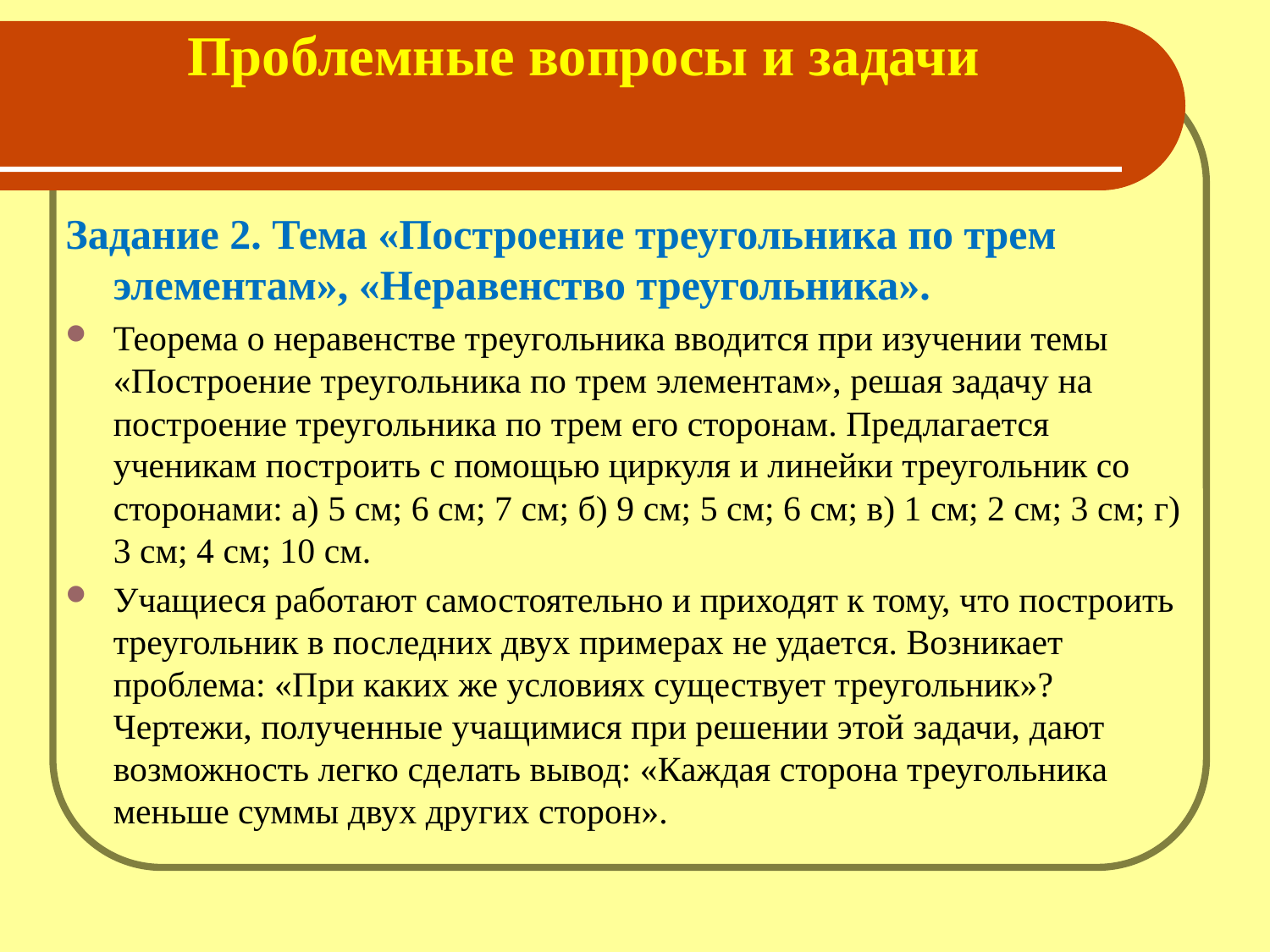

# Проблемные вопросы и задачи
Задание 2. Тема «Построение треугольника по трем элементам», «Неравенство треугольника».
Теорема о неравенстве треугольника вводится при изучении темы «Построение треугольника по трем элементам», решая задачу на построение треугольника по трем его сторонам. Предлагается ученикам построить с помощью циркуля и линейки треугольник со сторонами: а) 5 см; 6 см; 7 см; б) 9 см; 5 см; 6 см; в) 1 см; 2 см; 3 см; г) 3 см; 4 см; 10 см.
Учащиеся работают самостоятельно и приходят к тому, что построить треугольник в последних двух примерах не удается. Возникает проблема: «При каких же условиях существует треугольник»? Чертежи, полученные учащимися при решении этой задачи, дают возможность легко сделать вывод: «Каждая сторона треугольника меньше суммы двух других сторон».